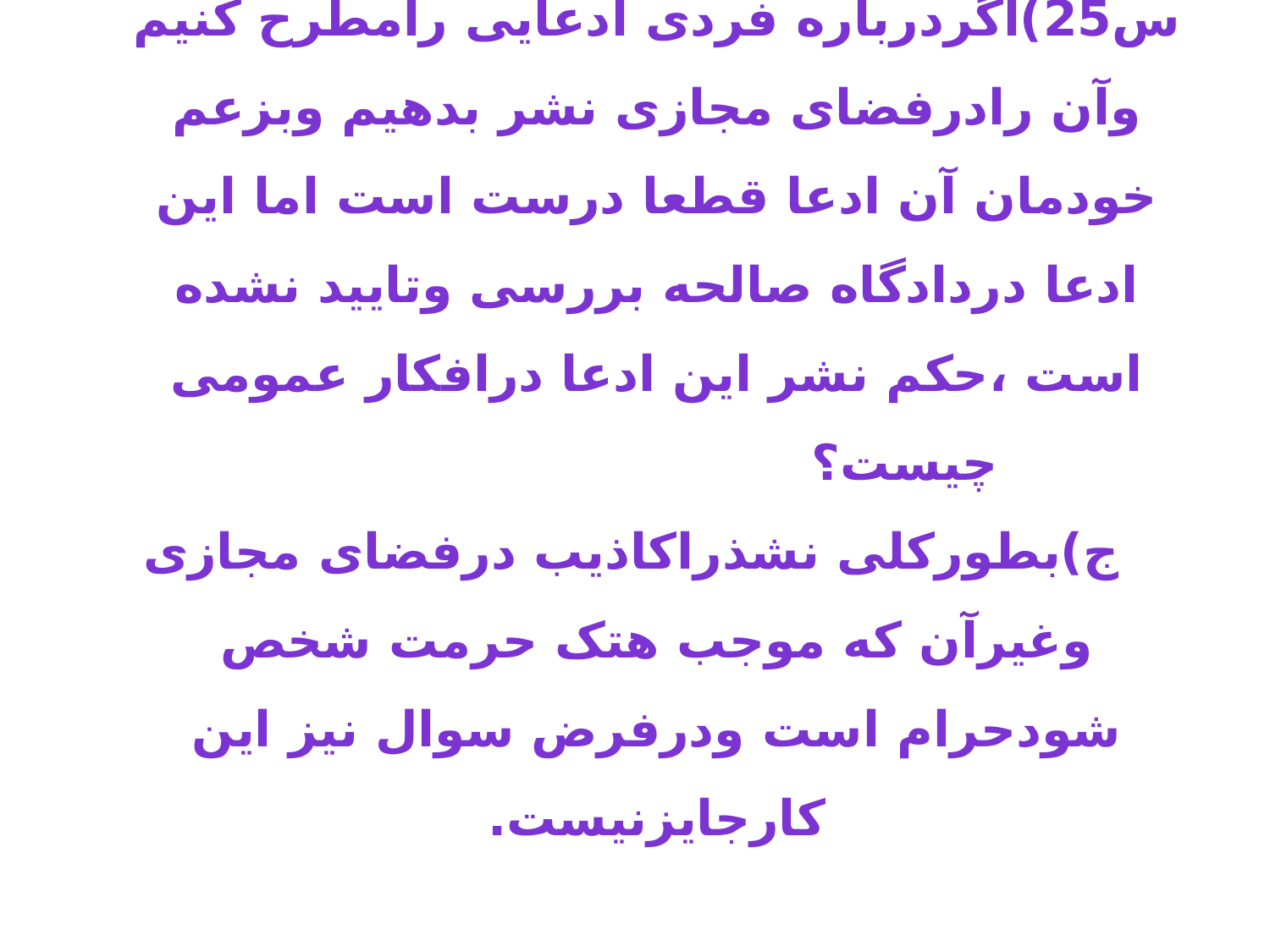

# س25)اگردرباره فردی ادعایی رامطرح کنیم وآن رادرفضای مجازی نشر بدهیم وبزعم خودمان آن ادعا قطعا درست است اما این ادعا دردادگاه صالحه بررسی وتایید نشده است ،حکم نشر این ادعا درافکار عمومی چیست؟ ج)بطورکلی نشذراکاذیب درفضای مجازی وغیرآن که موجب هتک حرمت شخص شودحرام است ودرفرض سوال نیز این کارجایزنیست.